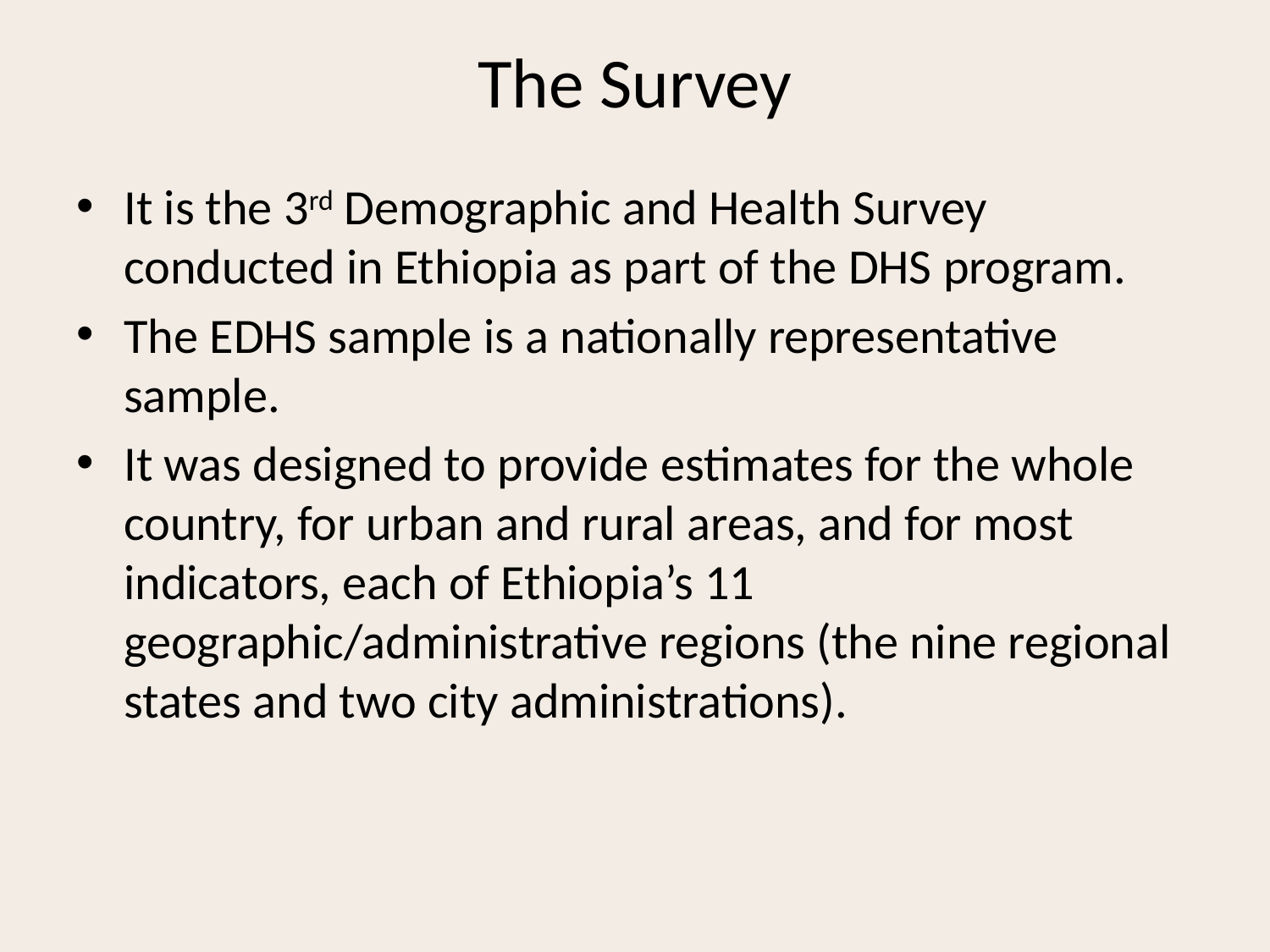

# The Survey
It is the 3rd Demographic and Health Survey conducted in Ethiopia as part of the DHS program.
The EDHS sample is a nationally representative sample.
It was designed to provide estimates for the whole country, for urban and rural areas, and for most indicators, each of Ethiopia’s 11 geographic/administrative regions (the nine regional states and two city administrations).